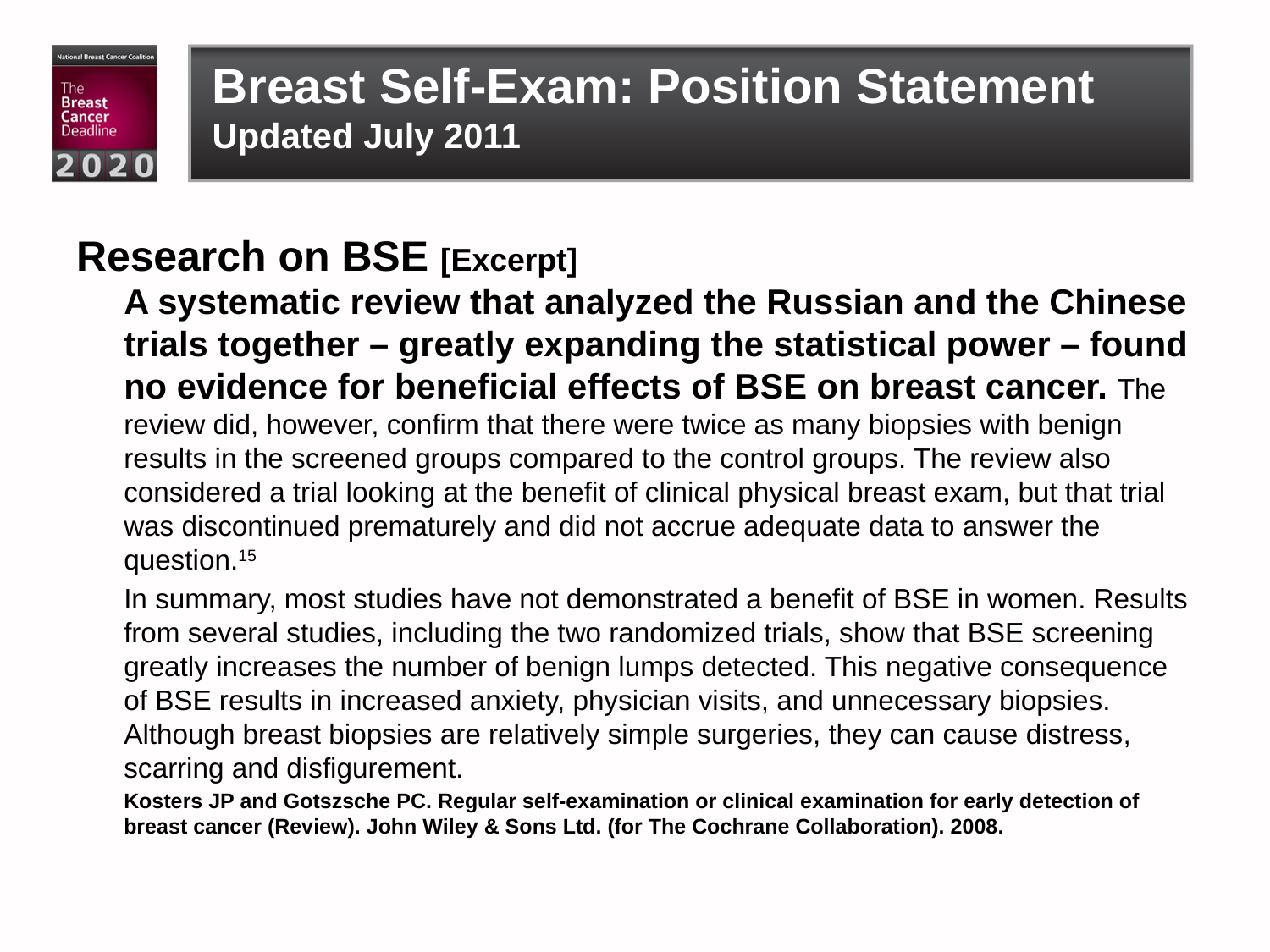

# Breast Self-Exam: Position Statement Updated July 2011
Research on BSE [Excerpt]
A systematic review that analyzed the Russian and the Chinese trials together – greatly expanding the statistical power – found no evidence for beneficial effects of BSE on breast cancer. The review did, however, confirm that there were twice as many biopsies with benign results in the screened groups compared to the control groups. The review also considered a trial looking at the benefit of clinical physical breast exam, but that trial was discontinued prematurely and did not accrue adequate data to answer the question.15
	In summary, most studies have not demonstrated a benefit of BSE in women. Results from several studies, including the two randomized trials, show that BSE screening greatly increases the number of benign lumps detected. This negative consequence of BSE results in increased anxiety, physician visits, and unnecessary biopsies. Although breast biopsies are relatively simple surgeries, they can cause distress, scarring and disfigurement.
	Kosters JP and Gotszsche PC. Regular self-examination or clinical examination for early detection of breast cancer (Review). John Wiley & Sons Ltd. (for The Cochrane Collaboration). 2008.